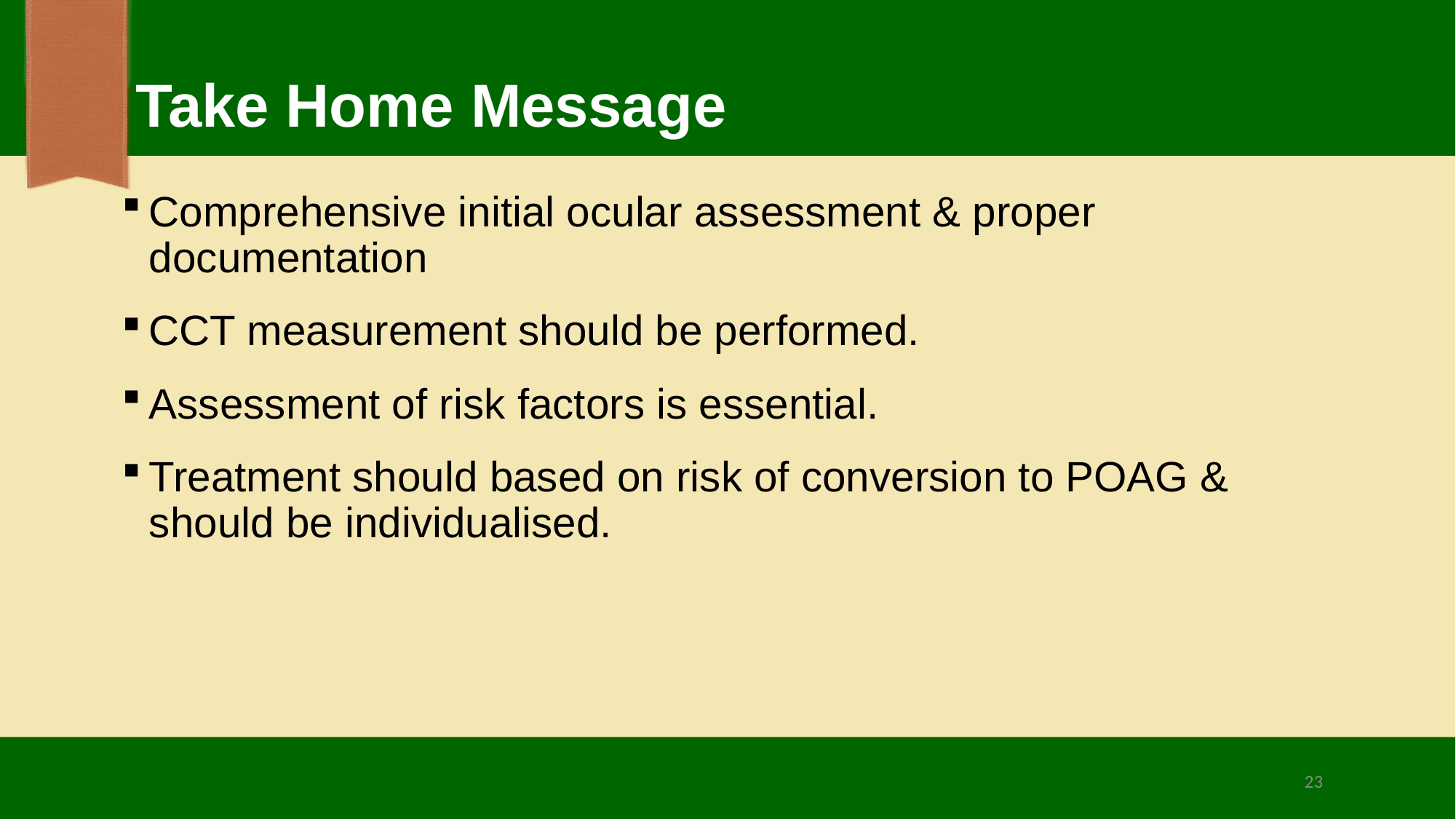

# Take Home Message
Comprehensive initial ocular assessment & proper documentation
CCT measurement should be performed.
Assessment of risk factors is essential.
Treatment should based on risk of conversion to POAG & should be individualised.

23